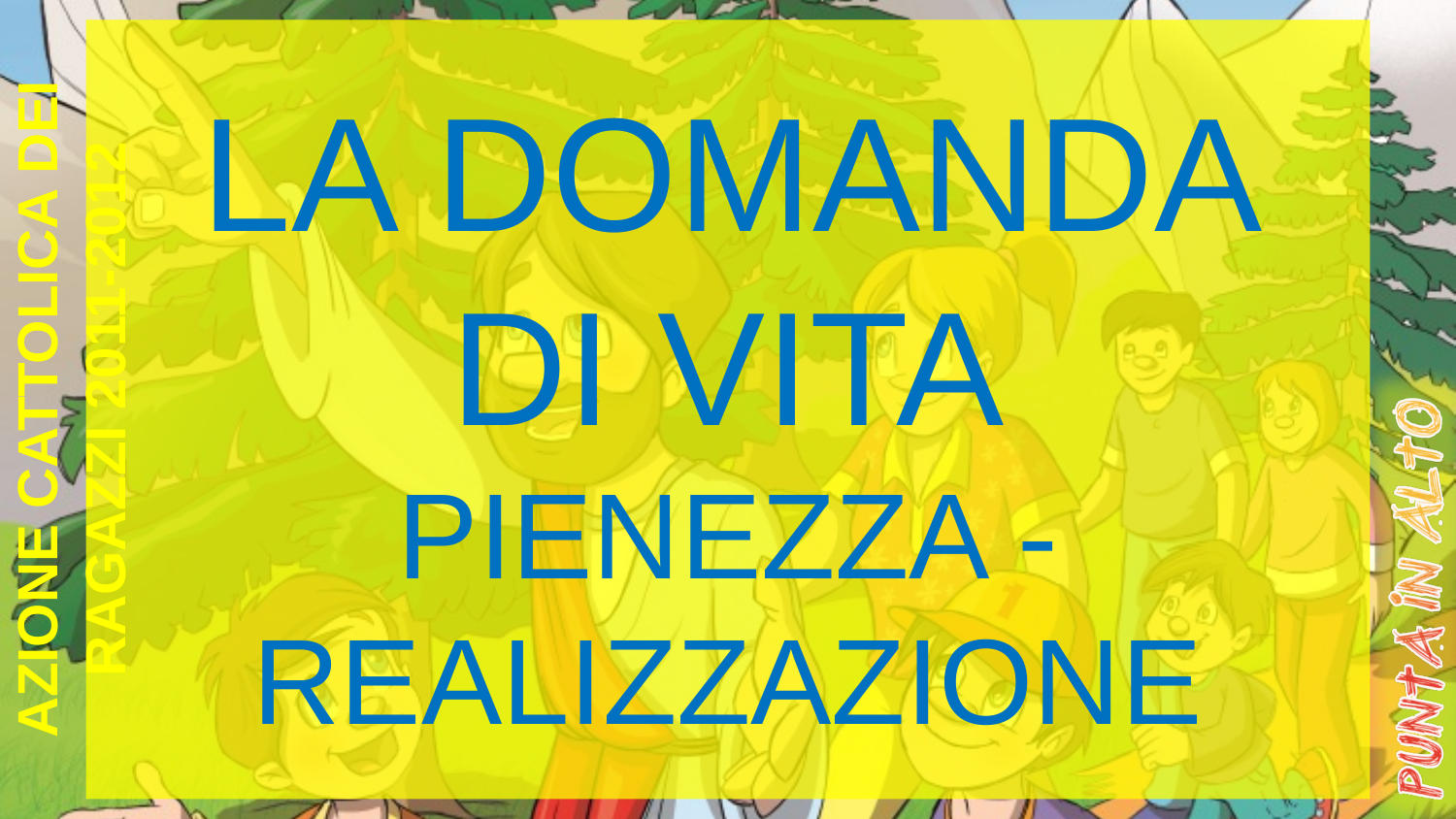

# La domanda di vita PIENEZZA - REALIZZAZIONE